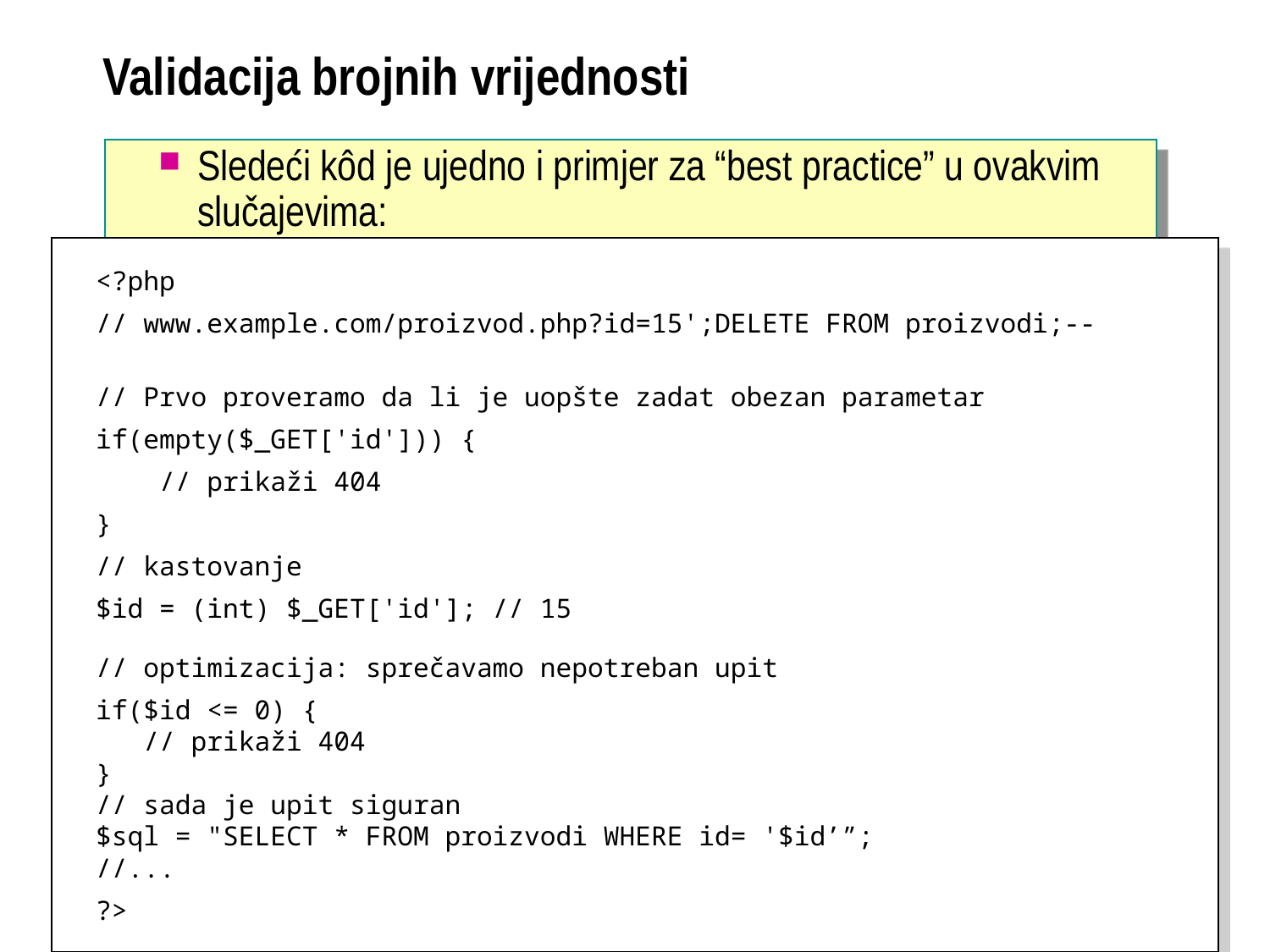

# Validacija brojnih vrijednosti
Sledeći kôd je ujedno i primjer za “best practice” u ovakvim slučajevima:

  <?php
  // www.example.com/proizvod.php?id=15';DELETE FROM proizvodi;--

  // Prvo proveramo da li je uopšte zadat obezan parametar
  if(empty($_GET['id'])) {
      // prikaži 404
  }
  // kastovanje
  $id = (int) $_GET['id']; // 15

  // optimizacija: sprečavamo nepotreban upit
  if($id <= 0) {
     // prikaži 404
  }
  // sada je upit siguran
  $sql = "SELECT * FROM proizvodi WHERE id= '$id’”;
  //...
  ?>